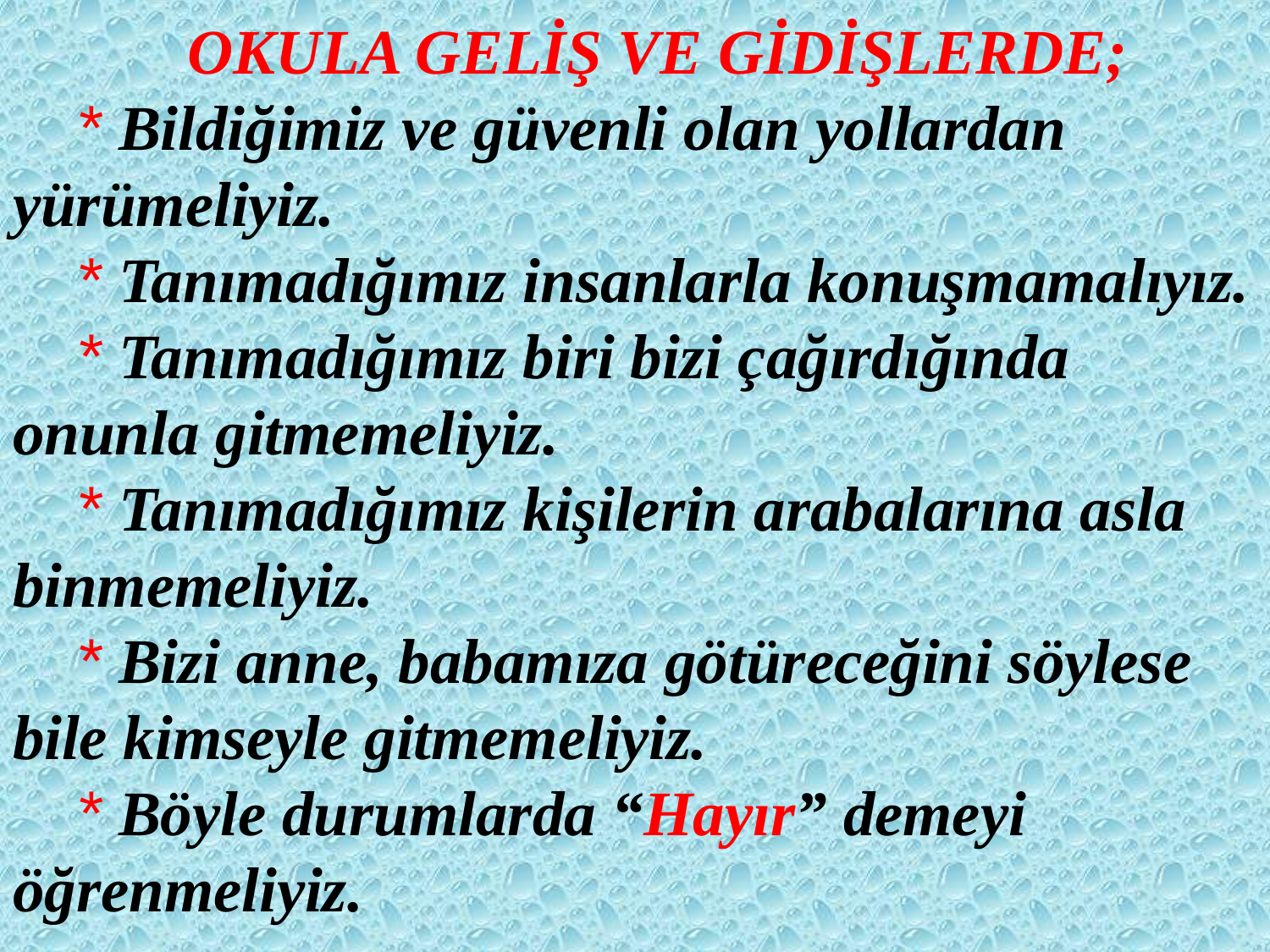

OKULA GELİŞ VE GİDİŞLERDE;
    * Bildiğimiz ve güvenli olan yollardan
yürümeliyiz.
    * Tanımadığımız insanlarla konuşmamalıyız.
    * Tanımadığımız biri bizi çağırdığında onunla gitmemeliyiz.
    * Tanımadığımız kişilerin arabalarına asla binmemeliyiz.
    * Bizi anne, babamıza götüreceğini söylese bile kimseyle gitmemeliyiz.
    * Böyle durumlarda “Hayır” demeyi
öğrenmeliyiz.